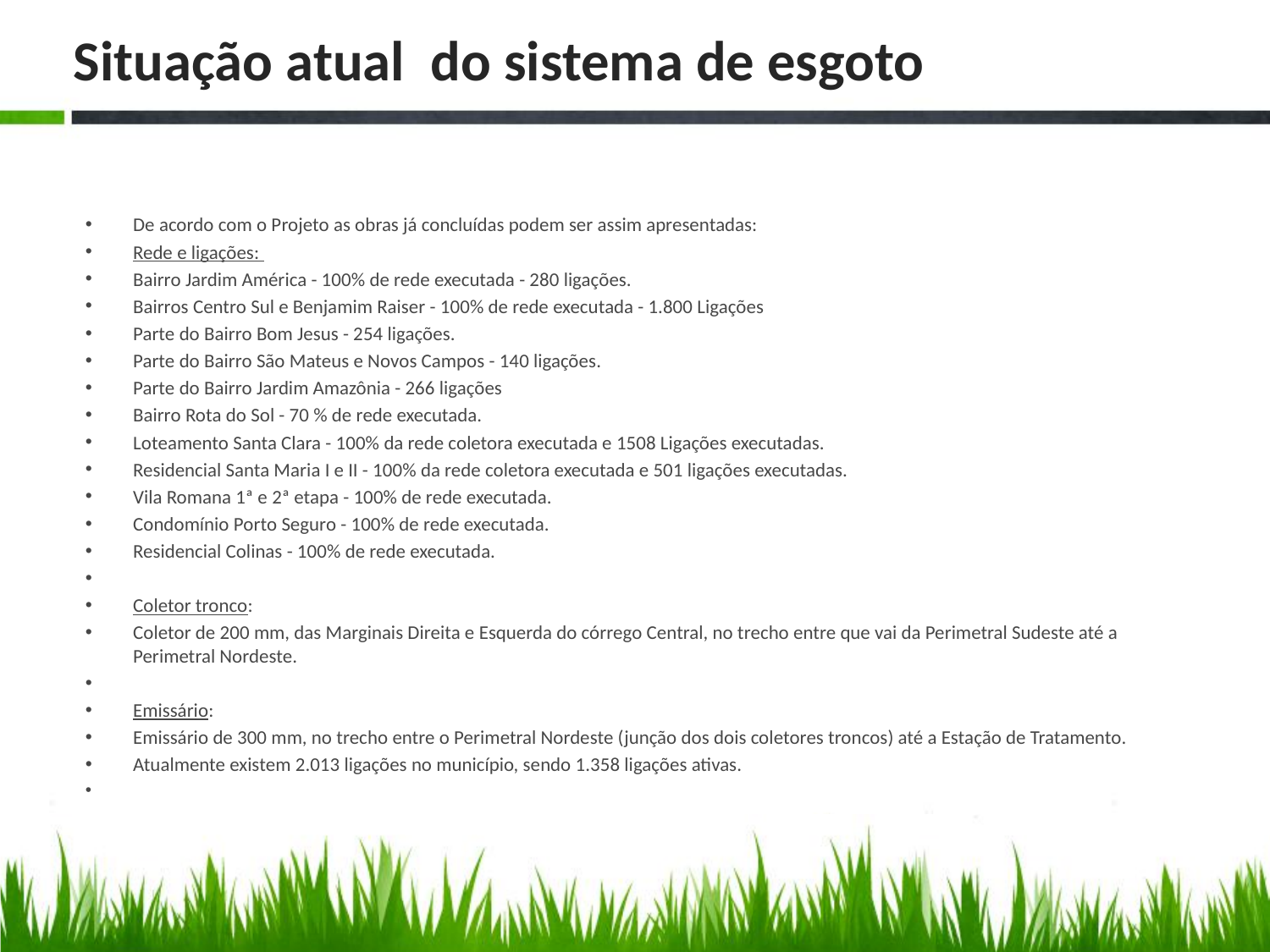

# Situação atual  do sistema de esgoto
De acordo com o Projeto as obras já concluídas podem ser assim apresentadas:
Rede e ligações:
Bairro Jardim América - 100% de rede executada - 280 ligações.
Bairros Centro Sul e Benjamim Raiser - 100% de rede executada - 1.800 Ligações
Parte do Bairro Bom Jesus - 254 ligações.
Parte do Bairro São Mateus e Novos Campos - 140 ligações.
Parte do Bairro Jardim Amazônia - 266 ligações
Bairro Rota do Sol - 70 % de rede executada.
Loteamento Santa Clara - 100% da rede coletora executada e 1508 Ligações executadas.
Residencial Santa Maria I e II - 100% da rede coletora executada e 501 ligações executadas.
Vila Romana 1ª e 2ª etapa - 100% de rede executada.
Condomínio Porto Seguro - 100% de rede executada.
Residencial Colinas - 100% de rede executada.

Coletor tronco:
Coletor de 200 mm, das Marginais Direita e Esquerda do córrego Central, no trecho entre que vai da Perimetral Sudeste até a Perimetral Nordeste.

Emissário:
Emissário de 300 mm, no trecho entre o Perimetral Nordeste (junção dos dois coletores troncos) até a Estação de Tratamento.
Atualmente existem 2.013 ligações no município, sendo 1.358 ligações ativas.